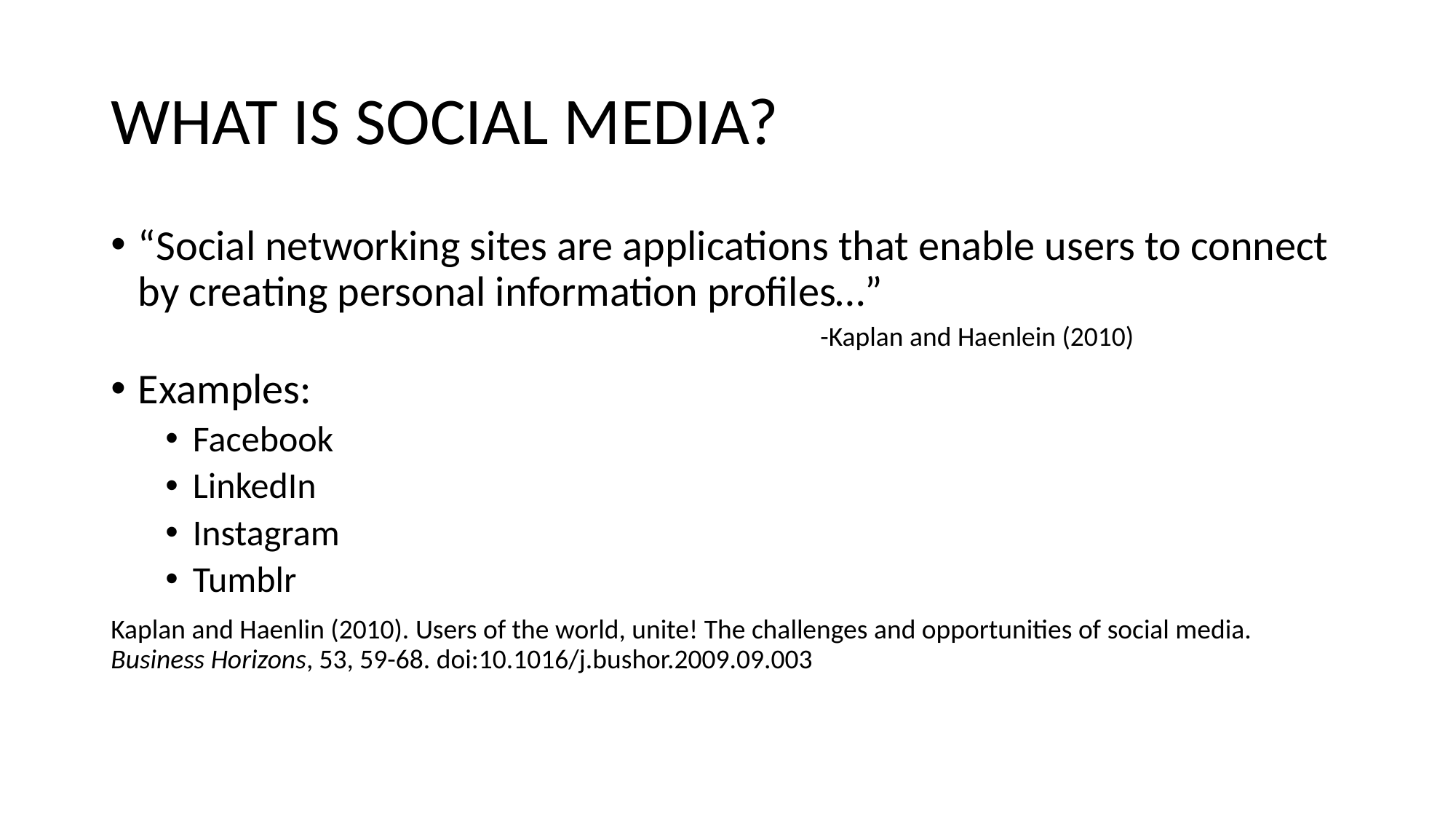

# WHAT IS SOCIAL MEDIA?
“Social networking sites are applications that enable users to connect by creating personal information profiles…”
				-Kaplan and Haenlein (2010)
Examples:
Facebook
LinkedIn
Instagram
Tumblr
Kaplan and Haenlin (2010). Users of the world, unite! The challenges and opportunities of social media. Business Horizons, 53, 59-68. doi:10.1016/j.bushor.2009.09.003